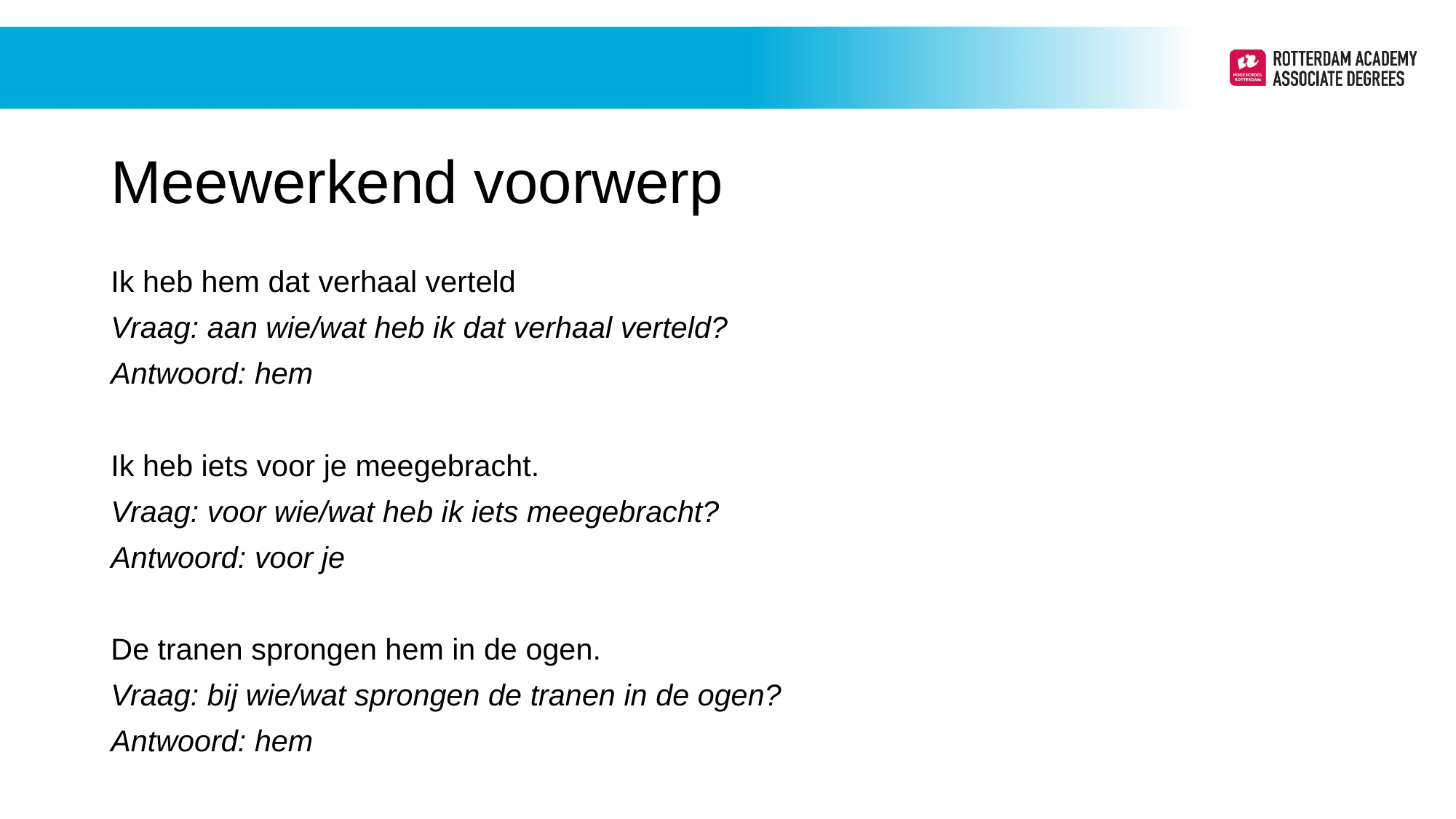

# Meewerkend voorwerp
Ik heb hem dat verhaal verteld
Vraag: aan wie/wat heb ik dat verhaal verteld?
Antwoord: hem

Ik heb iets voor je meegebracht.
Vraag: voor wie/wat heb ik iets meegebracht?
Antwoord: voor je

De tranen sprongen hem in de ogen.
Vraag: bij wie/wat sprongen de tranen in de ogen?
Antwoord: hem